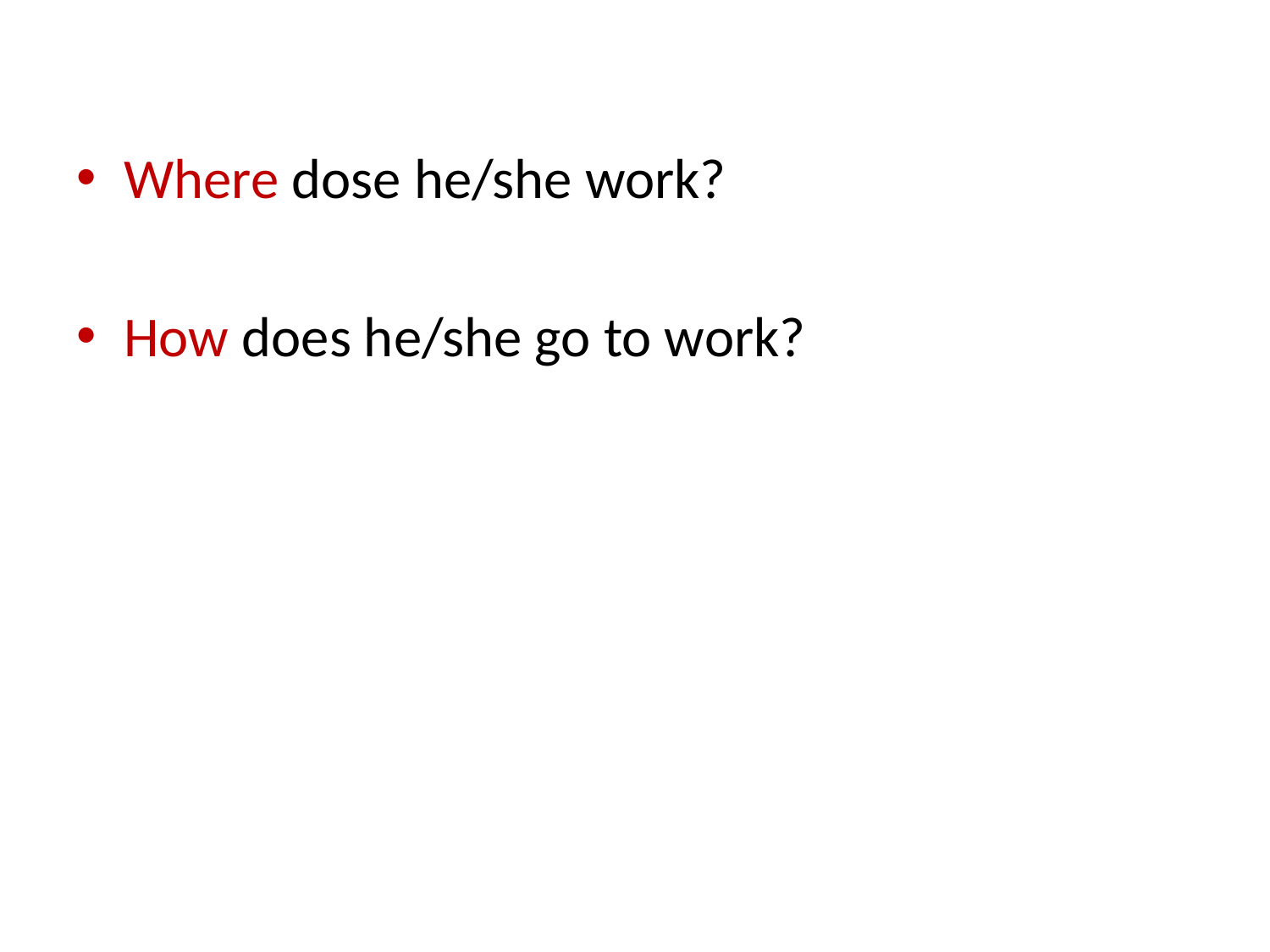

Where dose he/she work?

How does he/she go to work?